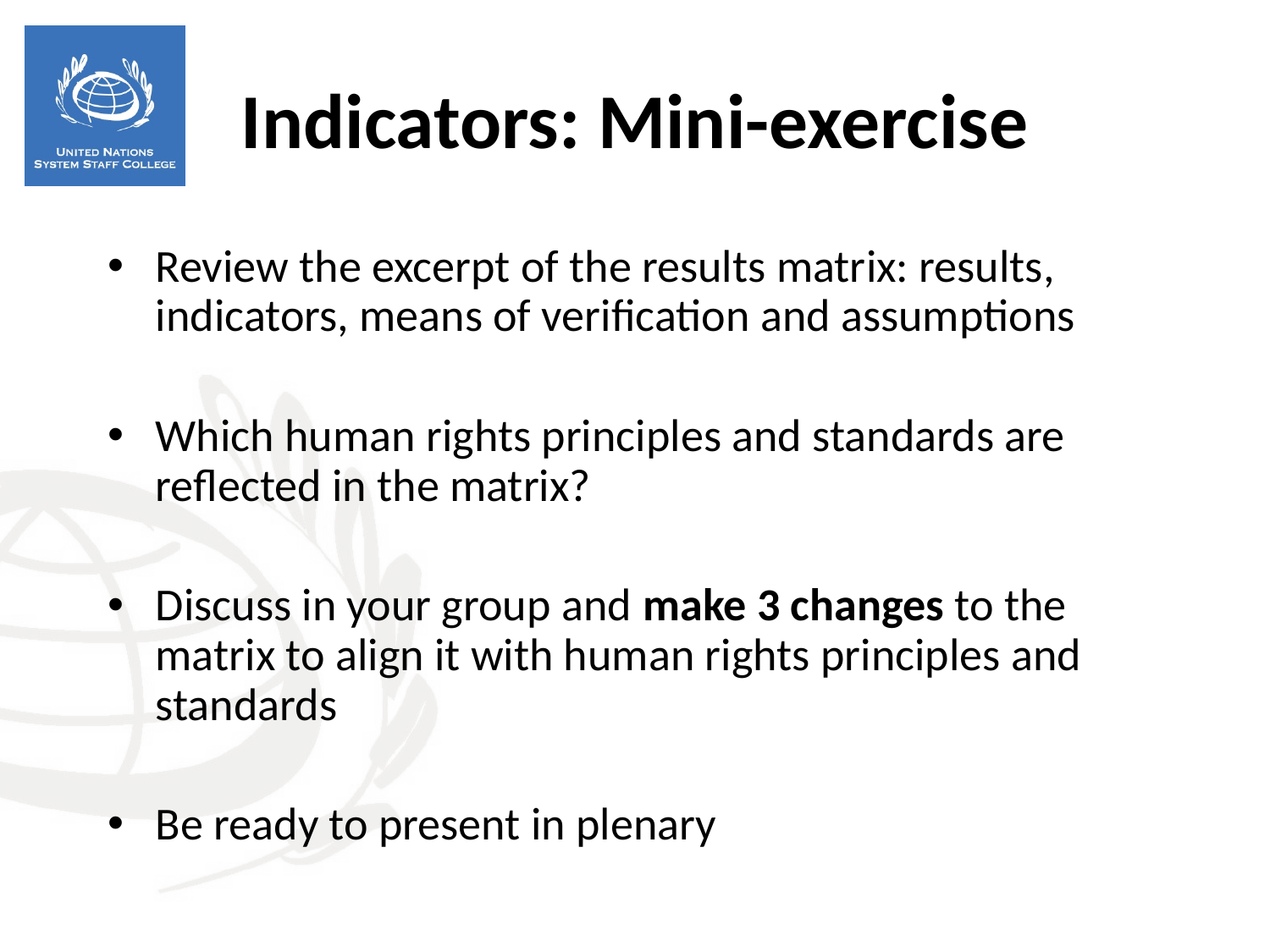

Indicators: Mini-exercise
Review the excerpt of the results matrix: results, indicators, means of verification and assumptions

Which human rights principles and standards are reflected in the matrix?

Discuss in your group and make 3 changes to the matrix to align it with human rights principles and standards

Be ready to present in plenary